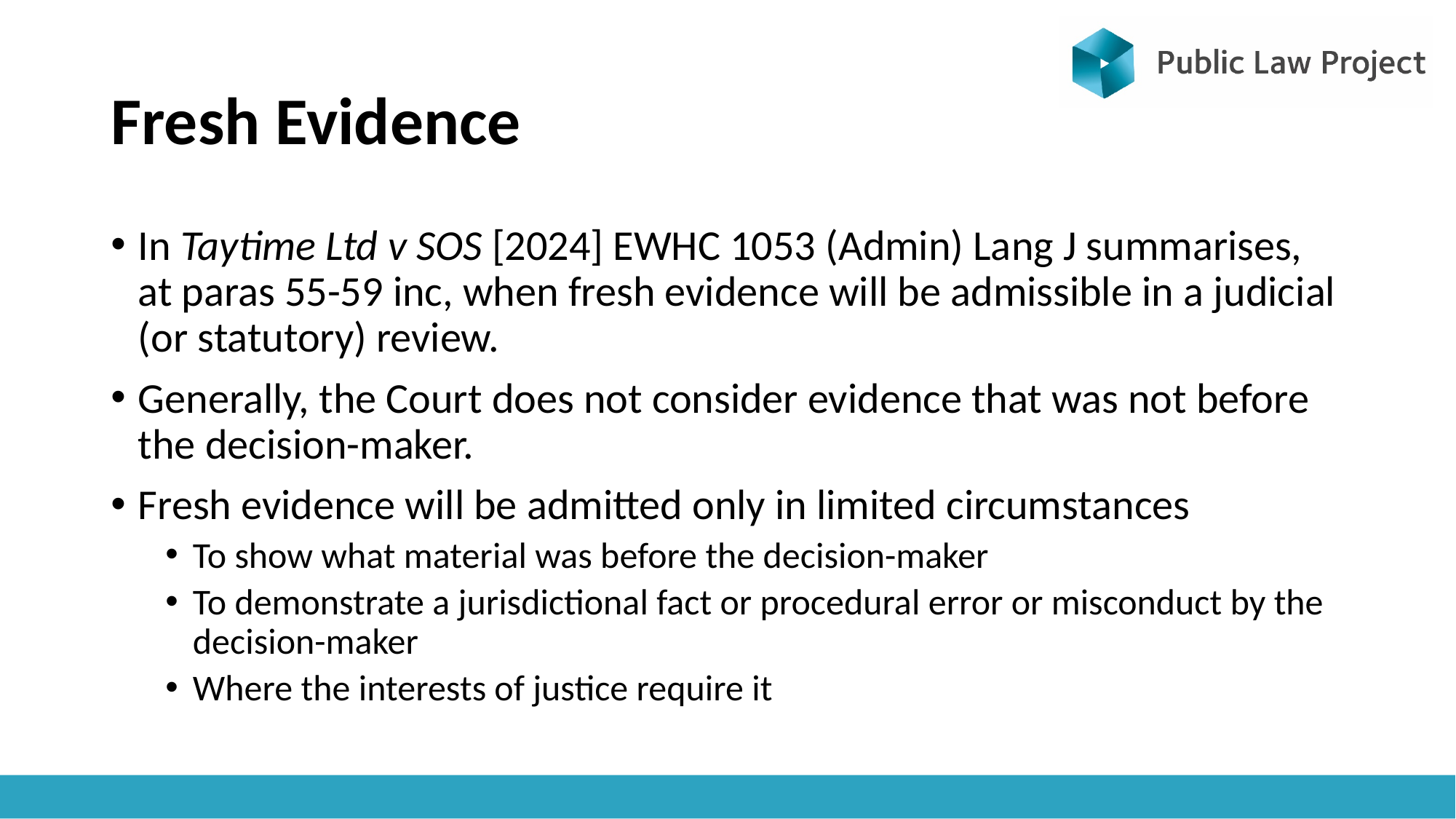

# Fresh Evidence
In Taytime Ltd v SOS [2024] EWHC 1053 (Admin) Lang J summarises, at paras 55-59 inc, when fresh evidence will be admissible in a judicial (or statutory) review.
Generally, the Court does not consider evidence that was not before the decision-maker.
Fresh evidence will be admitted only in limited circumstances
To show what material was before the decision-maker
To demonstrate a jurisdictional fact or procedural error or misconduct by the decision-maker
Where the interests of justice require it